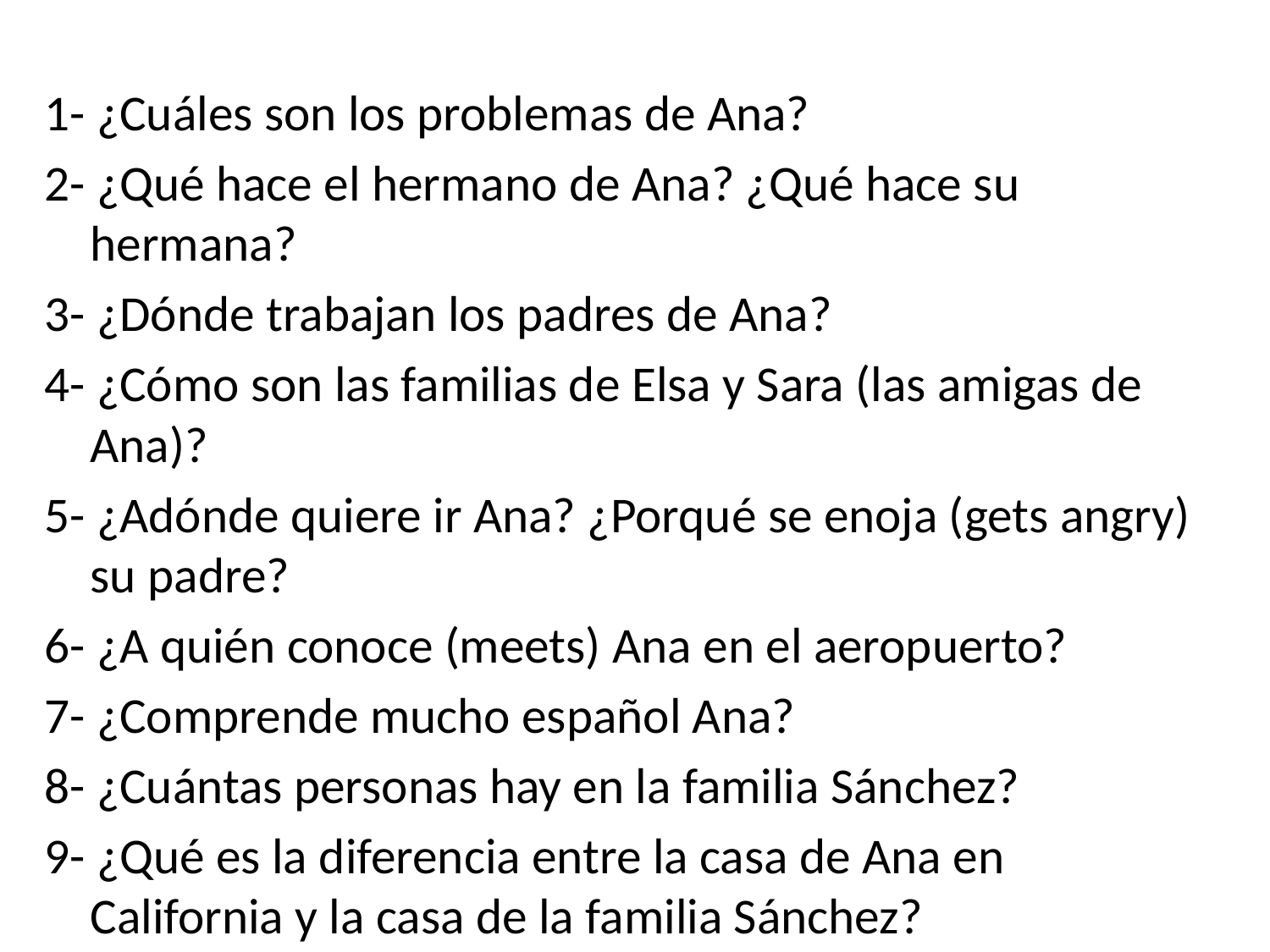

1- ¿Cuáles son los problemas de Ana?
2- ¿Qué hace el hermano de Ana? ¿Qué hace su hermana?
3- ¿Dónde trabajan los padres de Ana?
4- ¿Cómo son las familias de Elsa y Sara (las amigas de Ana)?
5- ¿Adónde quiere ir Ana? ¿Porqué se enoja (gets angry) su padre?
6- ¿A quién conoce (meets) Ana en el aeropuerto?
7- ¿Comprende mucho español Ana?
8- ¿Cuántas personas hay en la familia Sánchez?
9- ¿Qué es la diferencia entre la casa de Ana en California y la casa de la familia Sánchez?